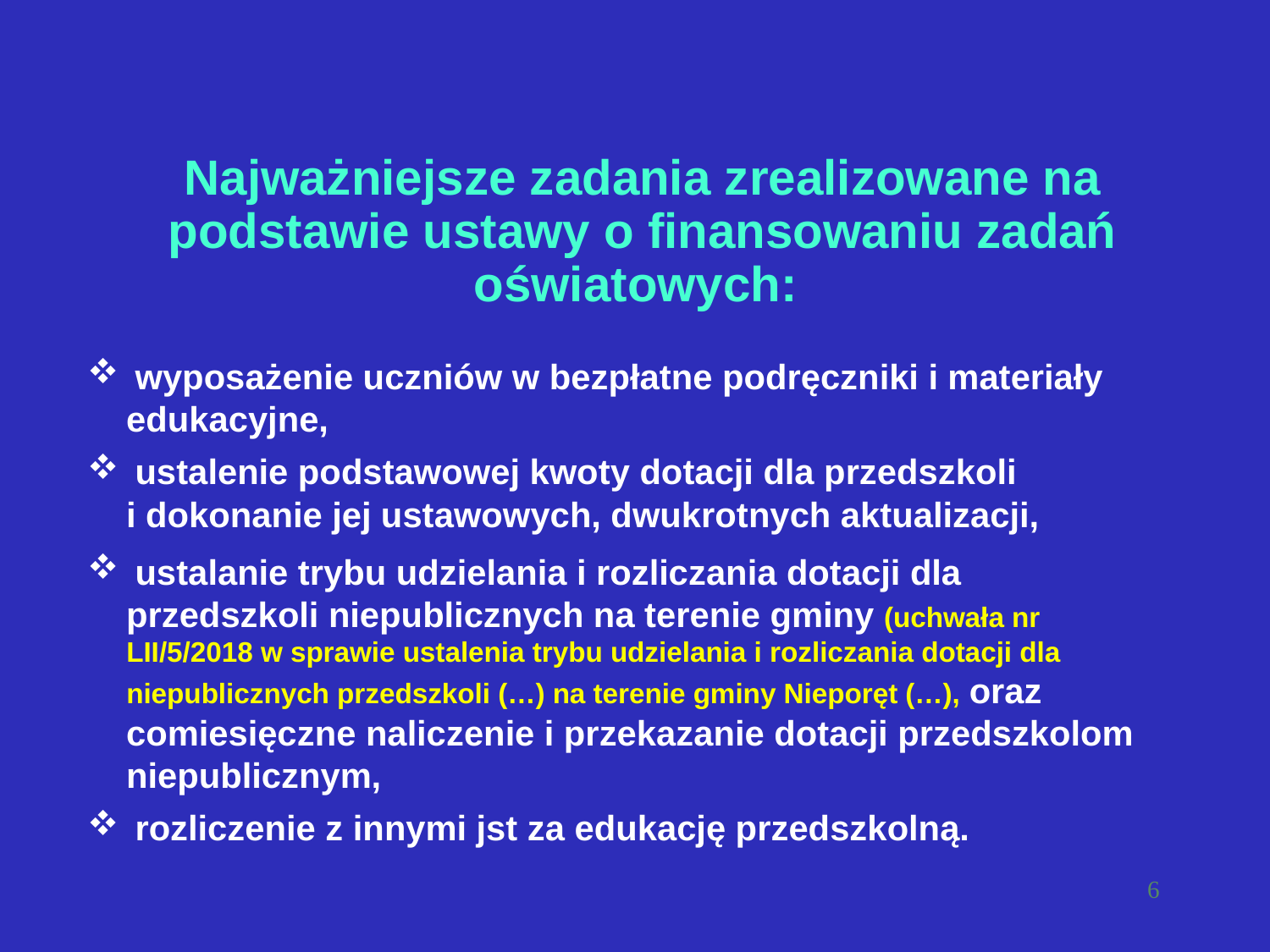

Najważniejsze zadania zrealizowane na podstawie ustawy o finansowaniu zadań oświatowych:

wyposażenie uczniów w bezpłatne podręczniki i materiały
    edukacyjne,

ustalenie podstawowej kwoty dotacji dla przedszkoli
    i dokonanie jej ustawowych, dwukrotnych aktualizacji,
ustalanie trybu udzielania i rozliczania dotacji dla
    przedszkoli niepublicznych na terenie gminy (uchwała nr
     LII/5/2018 w sprawie ustalenia trybu udzielania i rozliczania dotacji dla
     niepublicznych przedszkoli (…) na terenie gminy Nieporęt (…), oraz
    comiesięczne naliczenie i przekazanie dotacji przedszkolom
    niepublicznym,
rozliczenie z innymi jst za edukację przedszkolną.

6